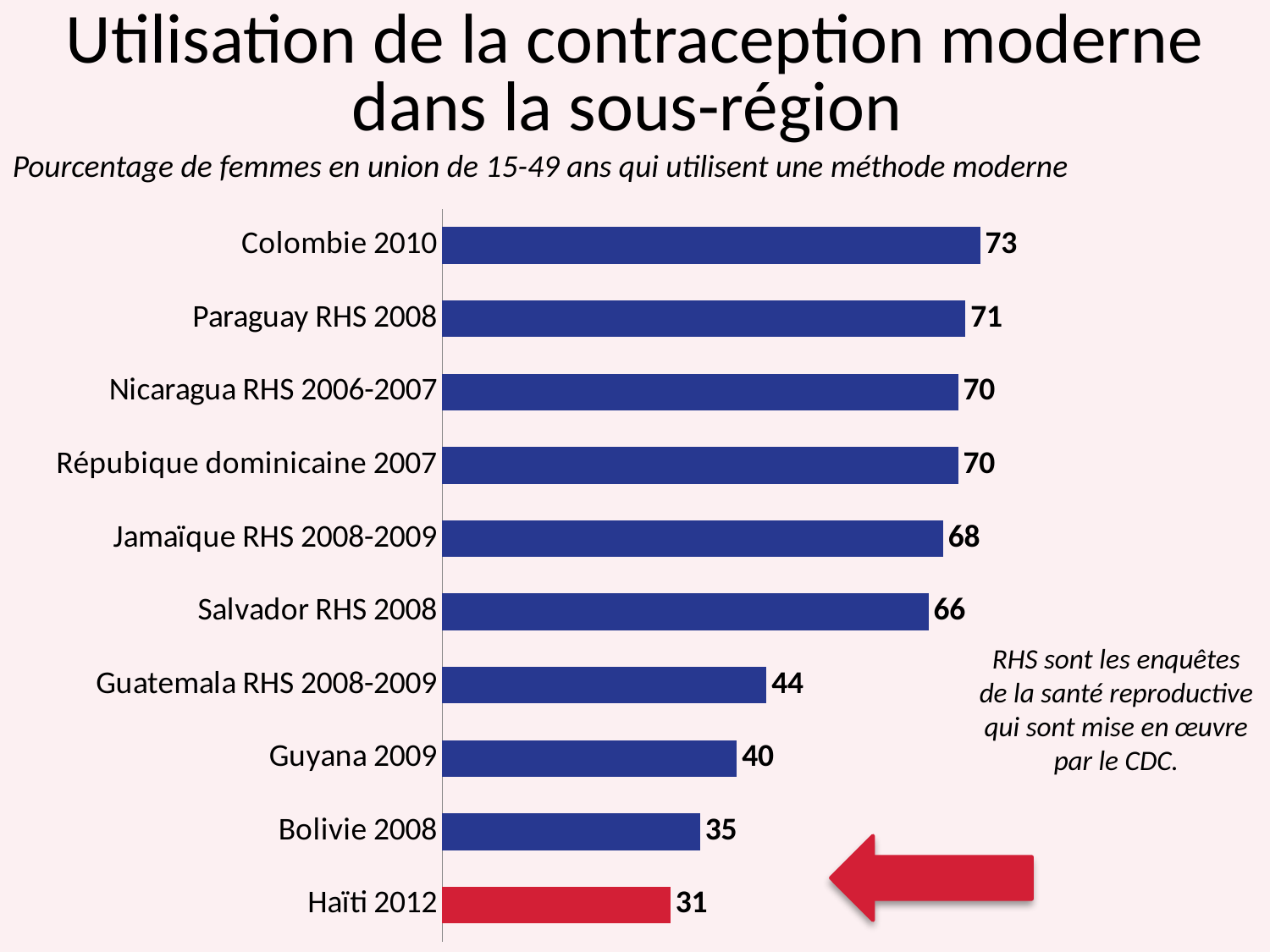

Utilisation de la contraception moderne dans la sous-région
Pourcentage de femmes en union de 15-49 ans qui utilisent une méthode moderne

### Chart

| Category | Column1 |
|---|---|
| Haïti 2012 | 31.0 |
| Bolivie 2008 | 35.0 |
| Guyana 2009 | 40.0 |
| Guatemala RHS 2008-2009 | 44.0 |
| Salvador RHS 2008 | 66.0 |
| Jamaïque RHS 2008-2009 | 68.0 |
| Répubique dominicaine 2007 | 70.0 |
| Nicaragua RHS 2006-2007 | 70.0 |
| Paraguay RHS 2008 | 71.0 |
| Colombie 2010 | 73.0 |
RHS sont les enquêtes de la santé reproductive qui sont mise en œuvre par le CDC.